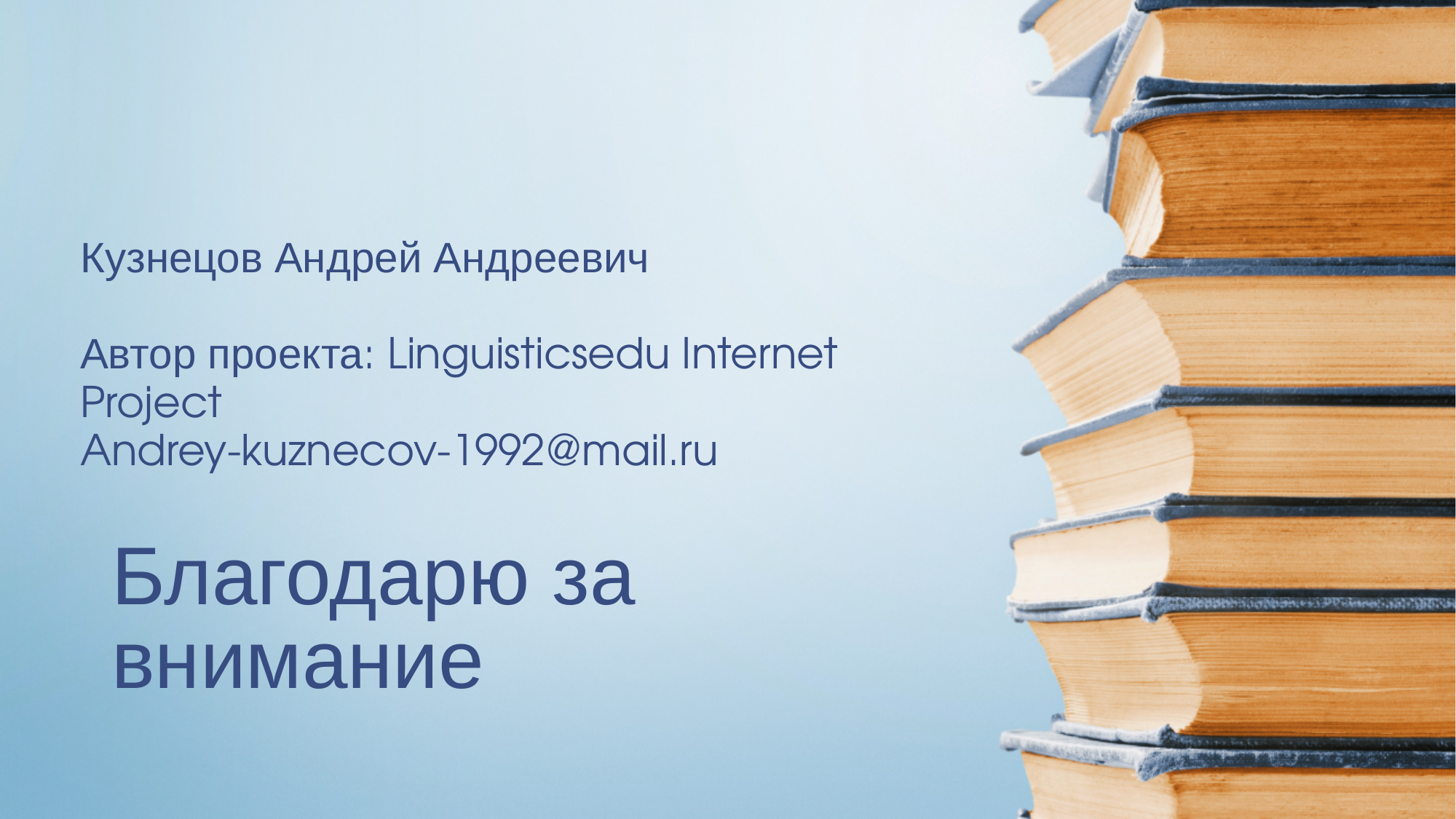

Кузнецов Андрей Андреевич

Автор проекта: Linguisticsedu Internet Project
Andrey-kuznecov-1992@mail.ru

# Благодарю за внимание